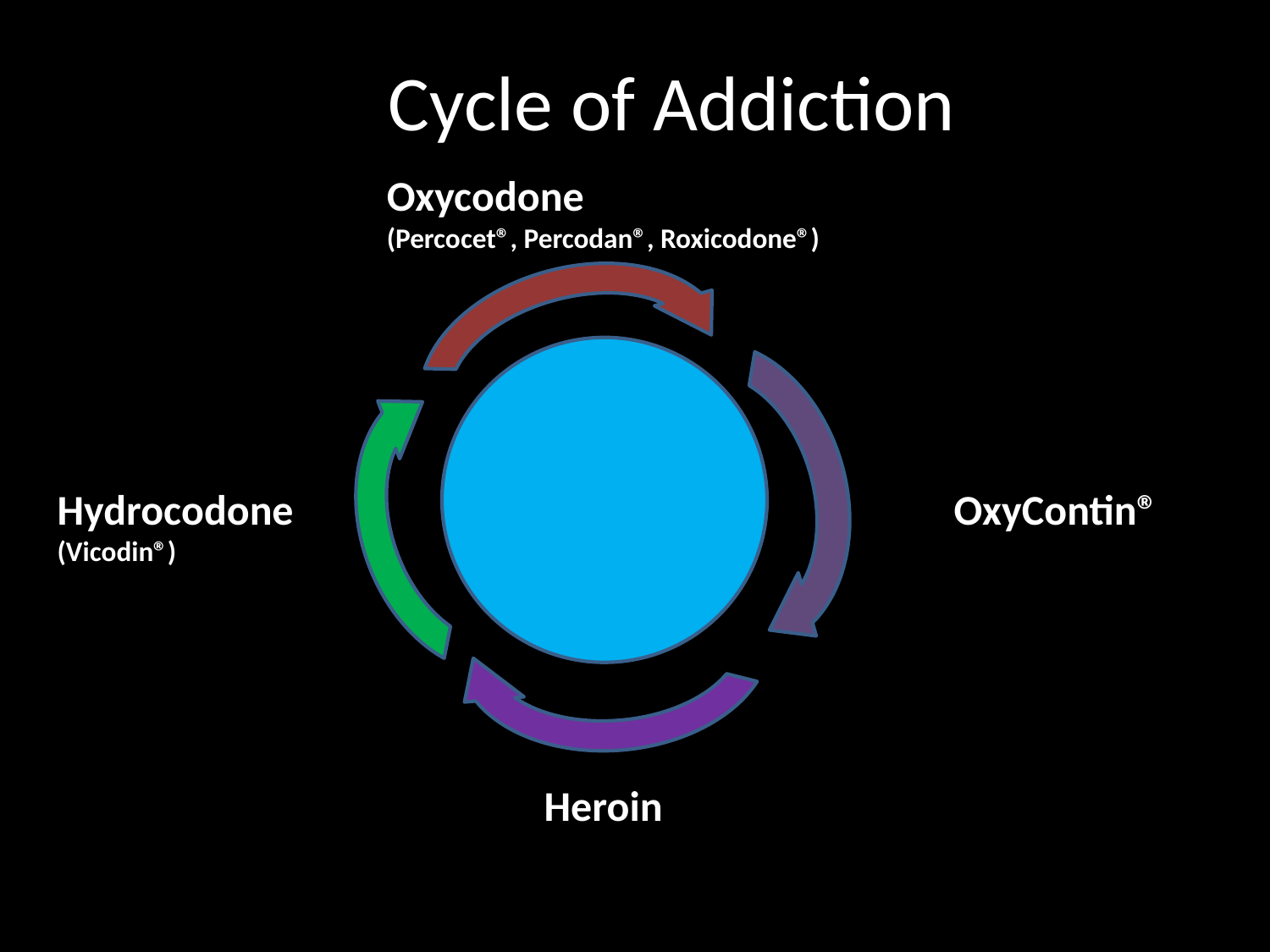

# Cycle of Addiction
Oxycodone
(Percocet®, Percodan®, Roxicodone®)

Hydrocodone
(Vicodin®)
OxyContin®

Heroin